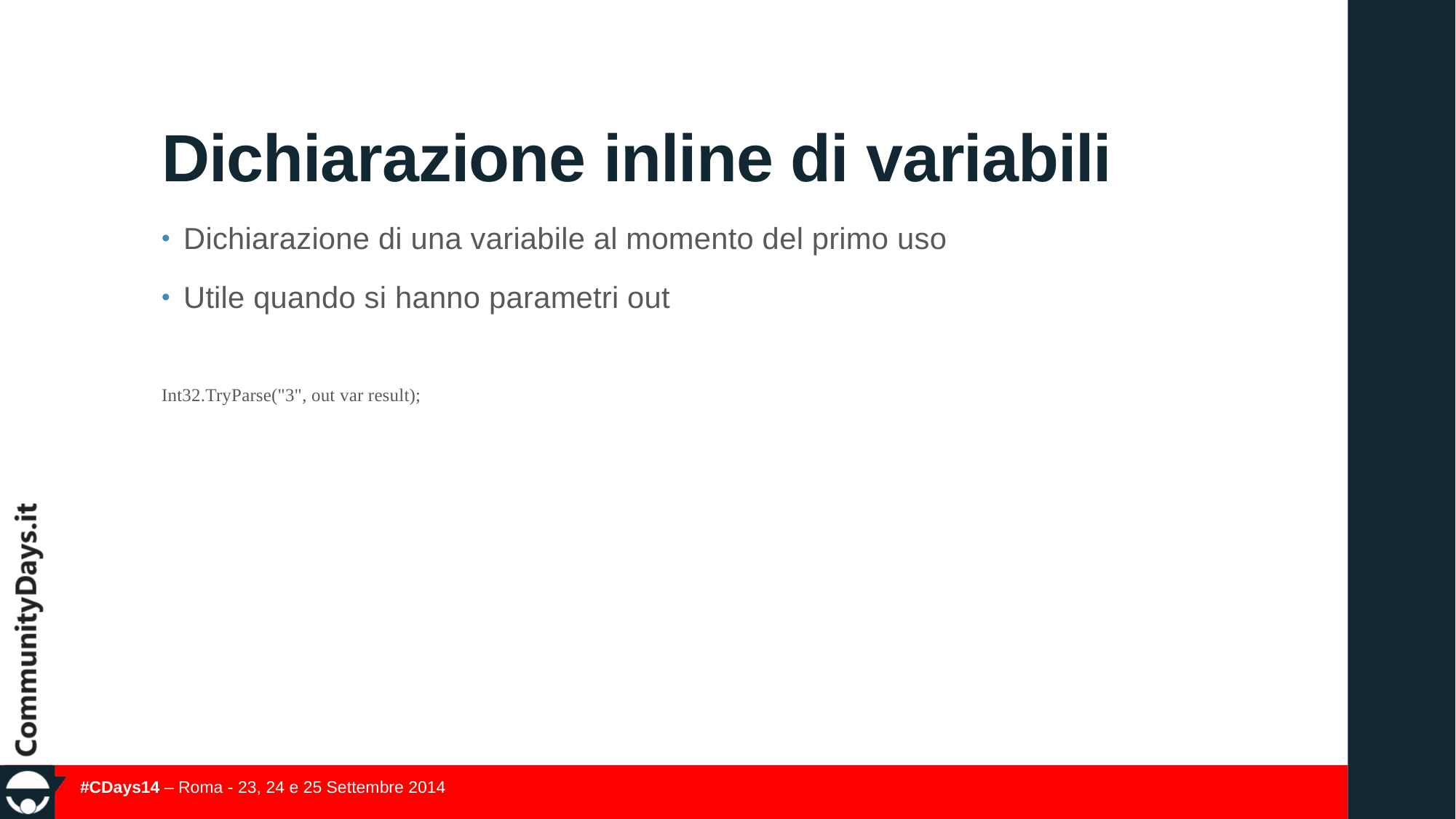

# Dichiarazione inline di variabili
Dichiarazione di una variabile al momento del primo uso
Utile quando si hanno parametri out

Int32.TryParse("3", out var result);